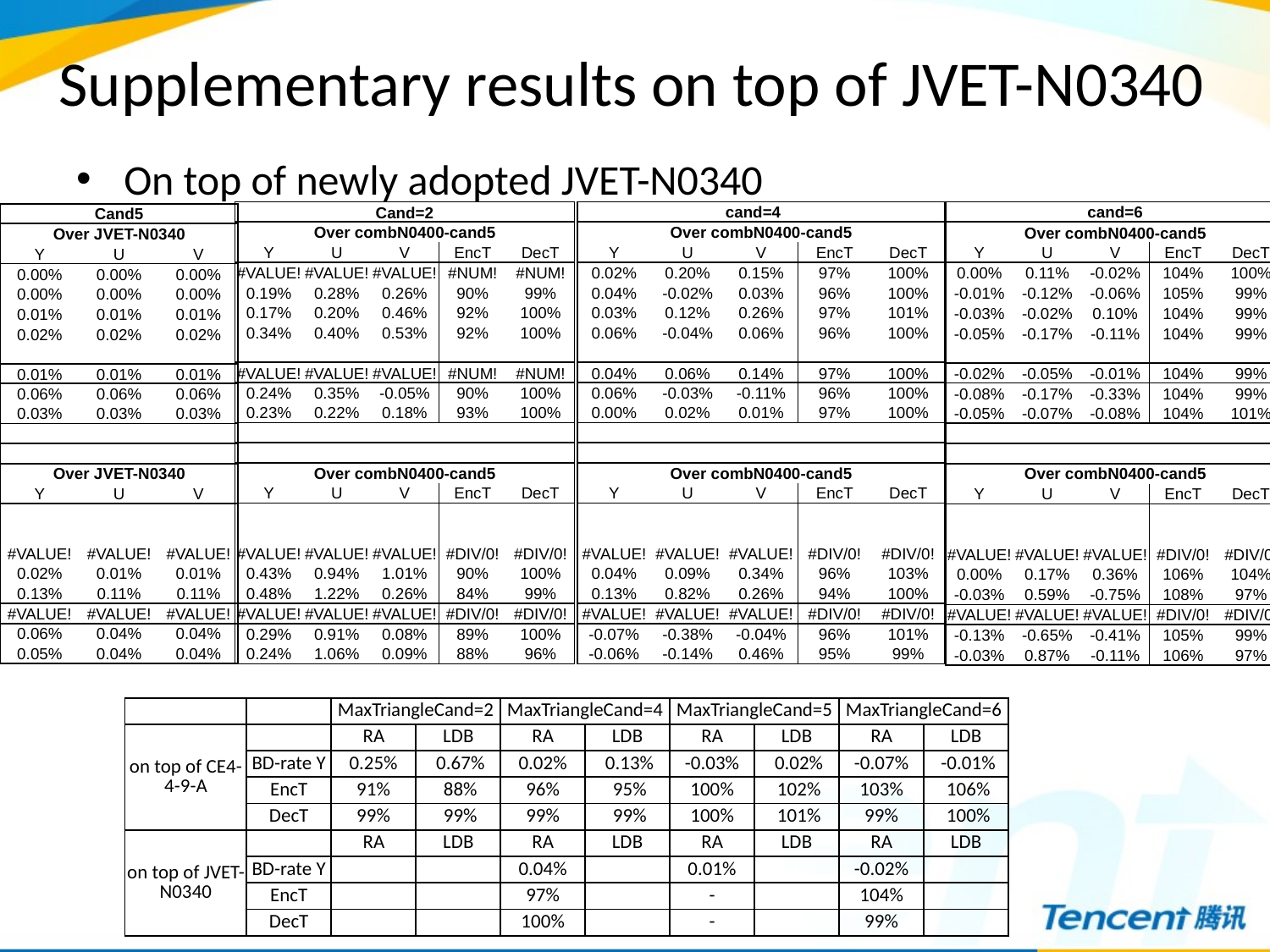

# Supplementary results on top of JVET-N0340
On top of newly adopted JVET-N0340
|  |  | cand=4 |  |  |
| --- | --- | --- | --- | --- |
| Over combN0400-cand5 |  |  |  |  |
| Y | U | V | EncT | DecT |
| 0.02% | 0.20% | 0.15% | 97% | 100% |
| 0.04% | -0.02% | 0.03% | 96% | 100% |
| 0.03% | 0.12% | 0.26% | 97% | 101% |
| 0.06% | -0.04% | 0.06% | 96% | 100% |
|  |  |  |  |  |
| 0.04% | 0.06% | 0.14% | 97% | 100% |
| 0.06% | -0.03% | -0.11% | 96% | 100% |
| 0.00% | 0.02% | 0.01% | 97% | 100% |
|  |  |  |  |  |
|  |  |  |  |  |
| Over combN0400-cand5 |  |  |  |  |
| Y | U | V | EncT | DecT |
|  |  |  |  |  |
|  |  |  |  |  |
| #VALUE! | #VALUE! | #VALUE! | #DIV/0! | #DIV/0! |
| 0.04% | 0.09% | 0.34% | 96% | 103% |
| 0.13% | 0.82% | 0.26% | 94% | 100% |
| #VALUE! | #VALUE! | #VALUE! | #DIV/0! | #DIV/0! |
| -0.07% | -0.38% | -0.04% | 96% | 101% |
| -0.06% | -0.14% | 0.46% | 95% | 99% |
|  |  | cand=6 |  |  |
| --- | --- | --- | --- | --- |
| Over combN0400-cand5 |  |  |  |  |
| Y | U | V | EncT | DecT |
| 0.00% | 0.11% | -0.02% | 104% | 100% |
| -0.01% | -0.12% | -0.06% | 105% | 99% |
| -0.03% | -0.02% | 0.10% | 104% | 99% |
| -0.05% | -0.17% | -0.11% | 104% | 99% |
|  |  |  |  |  |
| -0.02% | -0.05% | -0.01% | 104% | 99% |
| -0.08% | -0.17% | -0.33% | 104% | 99% |
| -0.05% | -0.07% | -0.08% | 104% | 101% |
|  |  |  |  |  |
|  |  |  |  |  |
| Over combN0400-cand5 |  |  |  |  |
| Y | U | V | EncT | DecT |
|  |  |  |  |  |
|  |  |  |  |  |
| #VALUE! | #VALUE! | #VALUE! | #DIV/0! | #DIV/0! |
| 0.00% | 0.17% | 0.36% | 106% | 104% |
| -0.03% | 0.59% | -0.75% | 108% | 97% |
| #VALUE! | #VALUE! | #VALUE! | #DIV/0! | #DIV/0! |
| -0.13% | -0.65% | -0.41% | 105% | 99% |
| -0.03% | 0.87% | -0.11% | 106% | 97% |
|  |  | Cand=2 |  |  |
| --- | --- | --- | --- | --- |
| Over combN0400-cand5 |  |  |  |  |
| Y | U | V | EncT | DecT |
| #VALUE! | #VALUE! | #VALUE! | #NUM! | #NUM! |
| 0.19% | 0.28% | 0.26% | 90% | 99% |
| 0.17% | 0.20% | 0.46% | 92% | 100% |
| 0.34% | 0.40% | 0.53% | 92% | 100% |
|  |  |  |  |  |
| #VALUE! | #VALUE! | #VALUE! | #NUM! | #NUM! |
| 0.24% | 0.35% | -0.05% | 90% | 100% |
| 0.23% | 0.22% | 0.18% | 93% | 100% |
|  |  |  |  |  |
|  |  |  |  |  |
| Over combN0400-cand5 |  |  |  |  |
| Y | U | V | EncT | DecT |
|  |  |  |  |  |
|  |  |  |  |  |
| #VALUE! | #VALUE! | #VALUE! | #DIV/0! | #DIV/0! |
| 0.43% | 0.94% | 1.01% | 90% | 100% |
| 0.48% | 1.22% | 0.26% | 84% | 99% |
| #VALUE! | #VALUE! | #VALUE! | #DIV/0! | #DIV/0! |
| 0.29% | 0.91% | 0.08% | 89% | 100% |
| 0.24% | 1.06% | 0.09% | 88% | 96% |
|  | Cand5 |  |
| --- | --- | --- |
| Over JVET-N0340 |  |  |
| Y | U | V |
| 0.00% | 0.00% | 0.00% |
| 0.00% | 0.00% | 0.00% |
| 0.01% | 0.01% | 0.01% |
| 0.02% | 0.02% | 0.02% |
|  |  |  |
| 0.01% | 0.01% | 0.01% |
| 0.06% | 0.06% | 0.06% |
| 0.03% | 0.03% | 0.03% |
|  |  |  |
|  |  |  |
| Over JVET-N0340 |  |  |
| Y | U | V |
|  |  |  |
|  |  |  |
| #VALUE! | #VALUE! | #VALUE! |
| 0.02% | 0.01% | 0.01% |
| 0.13% | 0.11% | 0.11% |
| #VALUE! | #VALUE! | #VALUE! |
| 0.06% | 0.04% | 0.04% |
| 0.05% | 0.04% | 0.04% |
|  |  | MaxTriangleCand=2 |  | MaxTriangleCand=4 |  | MaxTriangleCand=5 |  | MaxTriangleCand=6 |  |
| --- | --- | --- | --- | --- | --- | --- | --- | --- | --- |
| on top of CE4-4-9-A |  | RA | LDB | RA | LDB | RA | LDB | RA | LDB |
|  | BD-rate Y | 0.25% | 0.67% | 0.02% | 0.13% | -0.03% | 0.02% | -0.07% | -0.01% |
|  | EncT | 91% | 88% | 96% | 95% | 100% | 102% | 103% | 106% |
|  | DecT | 99% | 99% | 99% | 99% | 100% | 101% | 99% | 100% |
| on top of JVET-N0340 |  | RA | LDB | RA | LDB | RA | LDB | RA | LDB |
|  | BD-rate Y |  |  | 0.04% |  | 0.01% |  | -0.02% |  |
|  | EncT |  |  | 97% |  | - |  | 104% |  |
|  | DecT |  |  | 100% |  | - |  | 99% |  |